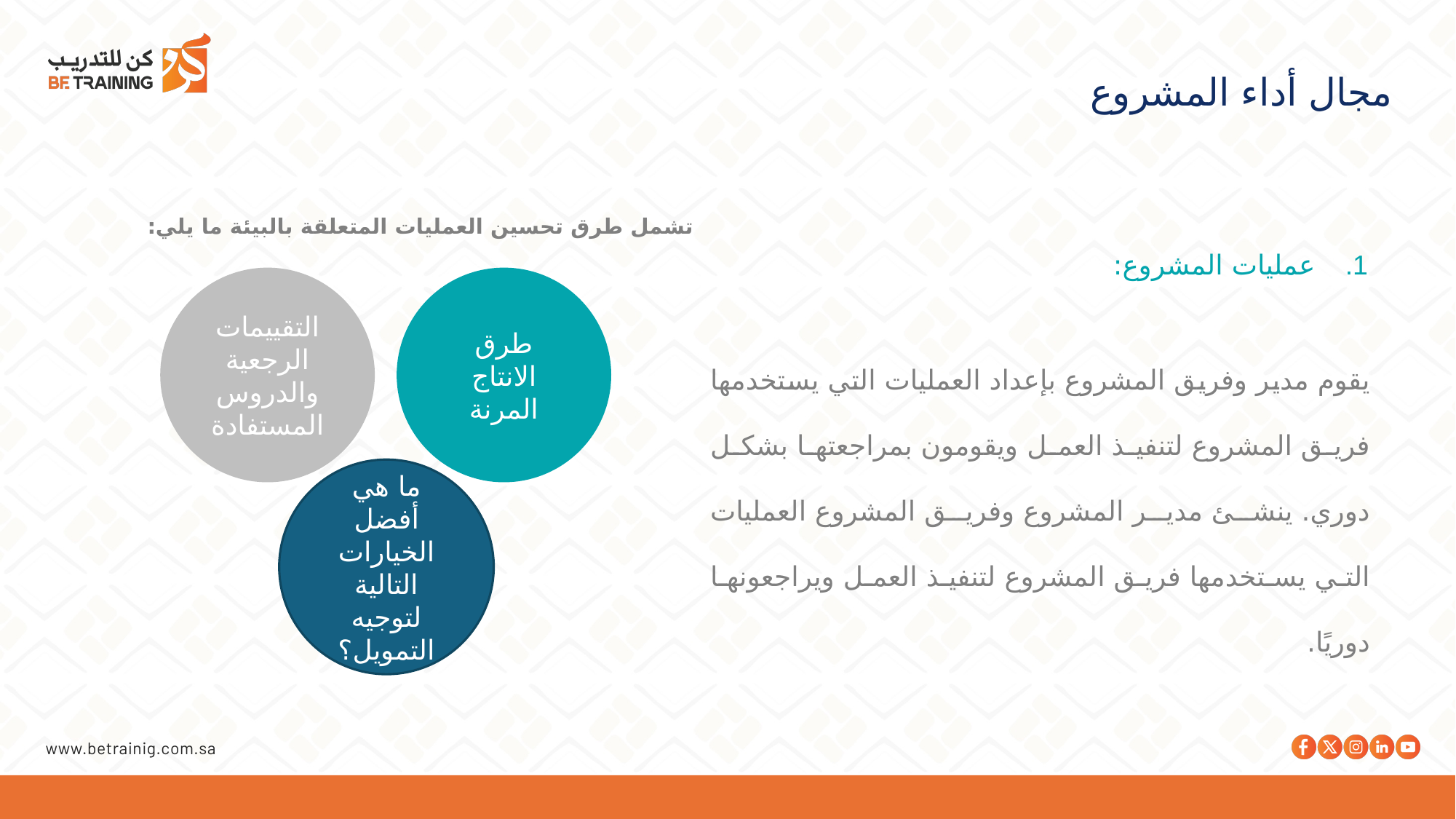

مجال أداء المشروع
تشمل طرق تحسين العمليات المتعلقة بالبيئة ما يلي:
عمليات المشروع:

يقوم مدير وفريق المشروع بإعداد العمليات التي يستخدمها فريق المشروع لتنفيذ العمل ويقومون بمراجعتها بشكل دوري. ينشئ مدير المشروع وفريق المشروع العمليات التي يستخدمها فريق المشروع لتنفيذ العمل ويراجعونها دوريًا.
التقييمات الرجعية والدروس المستفادة
طرق الانتاج المرنة
ما هي أفضل الخيارات التالية لتوجيه التمويل؟